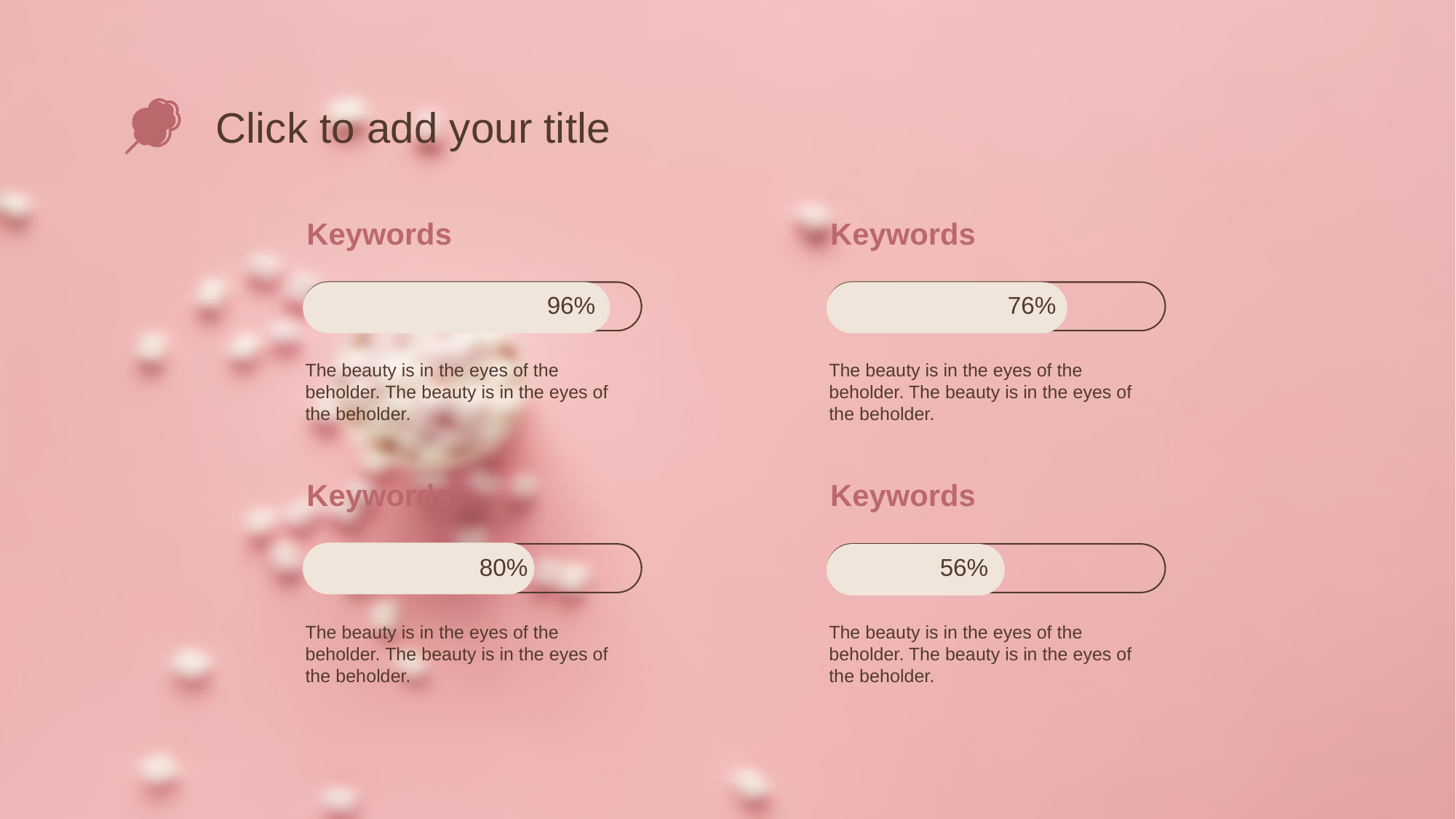

Click to add your title

Keywords
Keywords

96%
76%
The beauty is in the eyes of the beholder. The beauty is in the eyes of the beholder.
The beauty is in the eyes of the beholder. The beauty is in the eyes of the beholder.
Keywords
Keywords

80%
56%
The beauty is in the eyes of the beholder. The beauty is in the eyes of the beholder.
The beauty is in the eyes of the beholder. The beauty is in the eyes of the beholder.